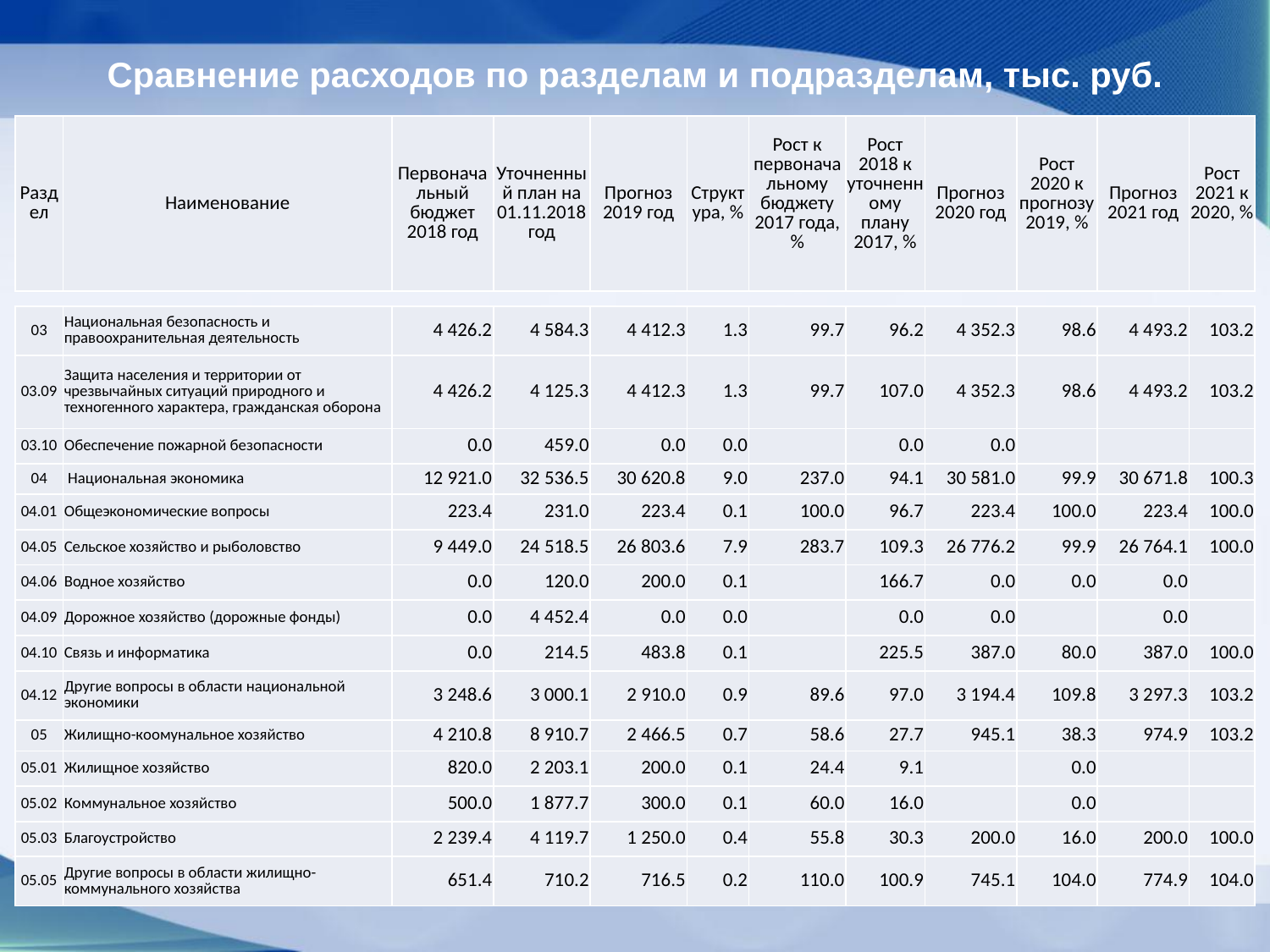

Сравнение расходов по разделам и подразделам, тыс. руб.
| Раздел | Наименование | Первоначальный бюджет 2018 год | Уточненный план на 01.11.2018 год | Прогноз 2019 год | Структура, % | Рост к первоначальному бюджету 2017 года, % | Рост 2018 к уточненному плану 2017, % | Прогноз 2020 год | Рост 2020 к прогнозу 2019, % | Прогноз 2021 год | Рост 2021 к 2020, % |
| --- | --- | --- | --- | --- | --- | --- | --- | --- | --- | --- | --- |
| 03 | Национальная безопасность и правоохранительная деятельность | 4 426.2 | 4 584.3 | 4 412.3 | 1.3 | 99.7 | 96.2 | 4 352.3 | 98.6 | 4 493.2 | 103.2 |
| --- | --- | --- | --- | --- | --- | --- | --- | --- | --- | --- | --- |
| 03.09 | Защита населения и территории от чрезвычайных ситуаций природного и техногенного характера, гражданская оборона | 4 426.2 | 4 125.3 | 4 412.3 | 1.3 | 99.7 | 107.0 | 4 352.3 | 98.6 | 4 493.2 | 103.2 |
| 03.10 | Обеспечение пожарной безопасности | 0.0 | 459.0 | 0.0 | 0.0 |  | 0.0 | 0.0 |  |  |  |
| 04 | Национальная экономика | 12 921.0 | 32 536.5 | 30 620.8 | 9.0 | 237.0 | 94.1 | 30 581.0 | 99.9 | 30 671.8 | 100.3 |
| 04.01 | Общеэкономические вопросы | 223.4 | 231.0 | 223.4 | 0.1 | 100.0 | 96.7 | 223.4 | 100.0 | 223.4 | 100.0 |
| 04.05 | Сельское хозяйство и рыболовство | 9 449.0 | 24 518.5 | 26 803.6 | 7.9 | 283.7 | 109.3 | 26 776.2 | 99.9 | 26 764.1 | 100.0 |
| 04.06 | Водное хозяйство | 0.0 | 120.0 | 200.0 | 0.1 |  | 166.7 | 0.0 | 0.0 | 0.0 |  |
| 04.09 | Дорожное хозяйство (дорожные фонды) | 0.0 | 4 452.4 | 0.0 | 0.0 |  | 0.0 | 0.0 |  | 0.0 |  |
| 04.10 | Связь и информатика | 0.0 | 214.5 | 483.8 | 0.1 |  | 225.5 | 387.0 | 80.0 | 387.0 | 100.0 |
| 04.12 | Другие вопросы в области национальной экономики | 3 248.6 | 3 000.1 | 2 910.0 | 0.9 | 89.6 | 97.0 | 3 194.4 | 109.8 | 3 297.3 | 103.2 |
| 05 | Жилищно-коомунальное хозяйство | 4 210.8 | 8 910.7 | 2 466.5 | 0.7 | 58.6 | 27.7 | 945.1 | 38.3 | 974.9 | 103.2 |
| 05.01 | Жилищное хозяйство | 820.0 | 2 203.1 | 200.0 | 0.1 | 24.4 | 9.1 |  | 0.0 |  |  |
| 05.02 | Коммунальное хозяйство | 500.0 | 1 877.7 | 300.0 | 0.1 | 60.0 | 16.0 |  | 0.0 |  |  |
| 05.03 | Благоустройство | 2 239.4 | 4 119.7 | 1 250.0 | 0.4 | 55.8 | 30.3 | 200.0 | 16.0 | 200.0 | 100.0 |
| 05.05 | Другие вопросы в области жилищно-коммунального хозяйства | 651.4 | 710.2 | 716.5 | 0.2 | 110.0 | 100.9 | 745.1 | 104.0 | 774.9 | 104.0 |